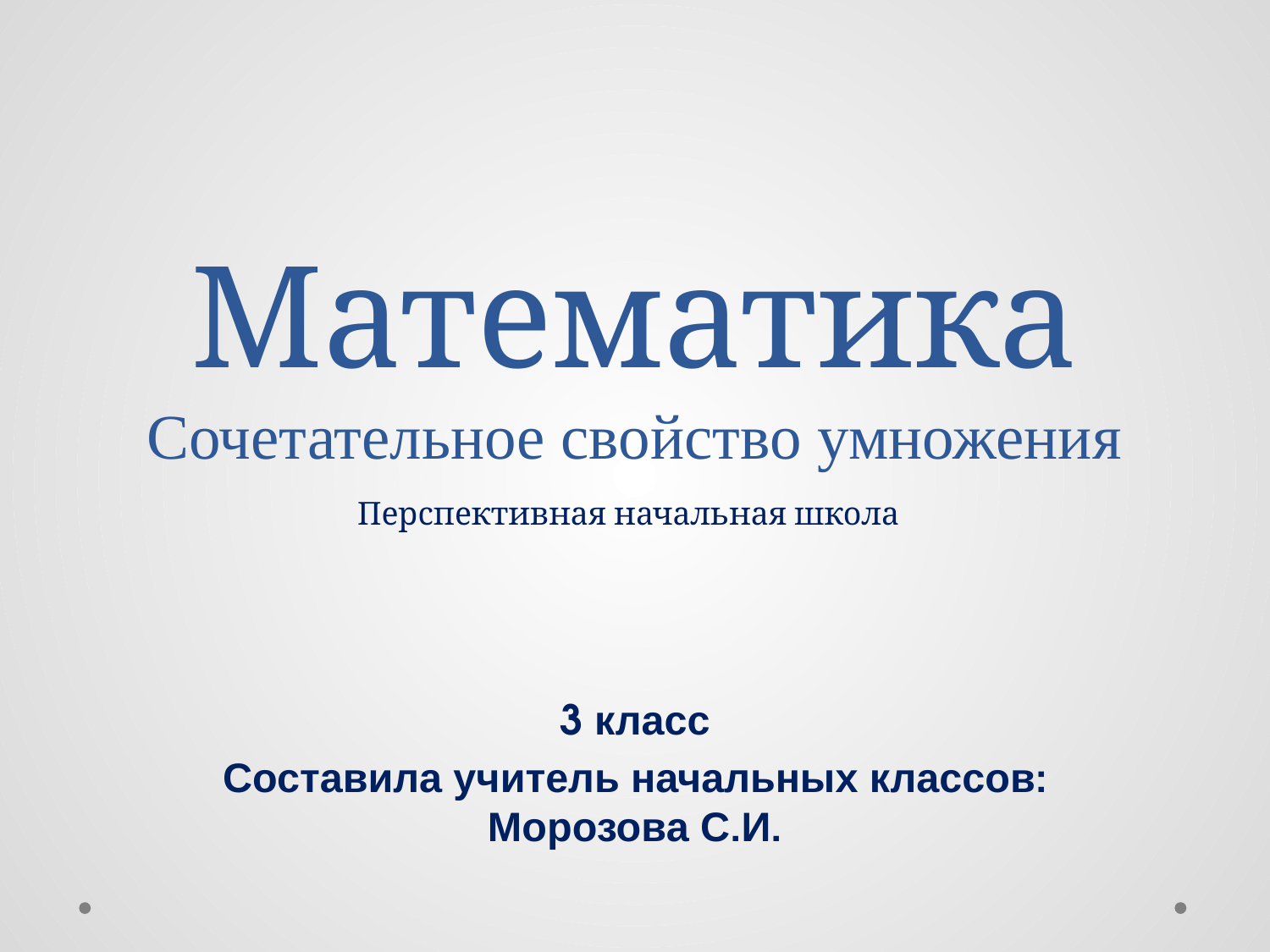

# Математика Сочетательное свойство умножения
Перспективная начальная школа
3 класс
Составила учитель начальных классов: Морозова С.И.